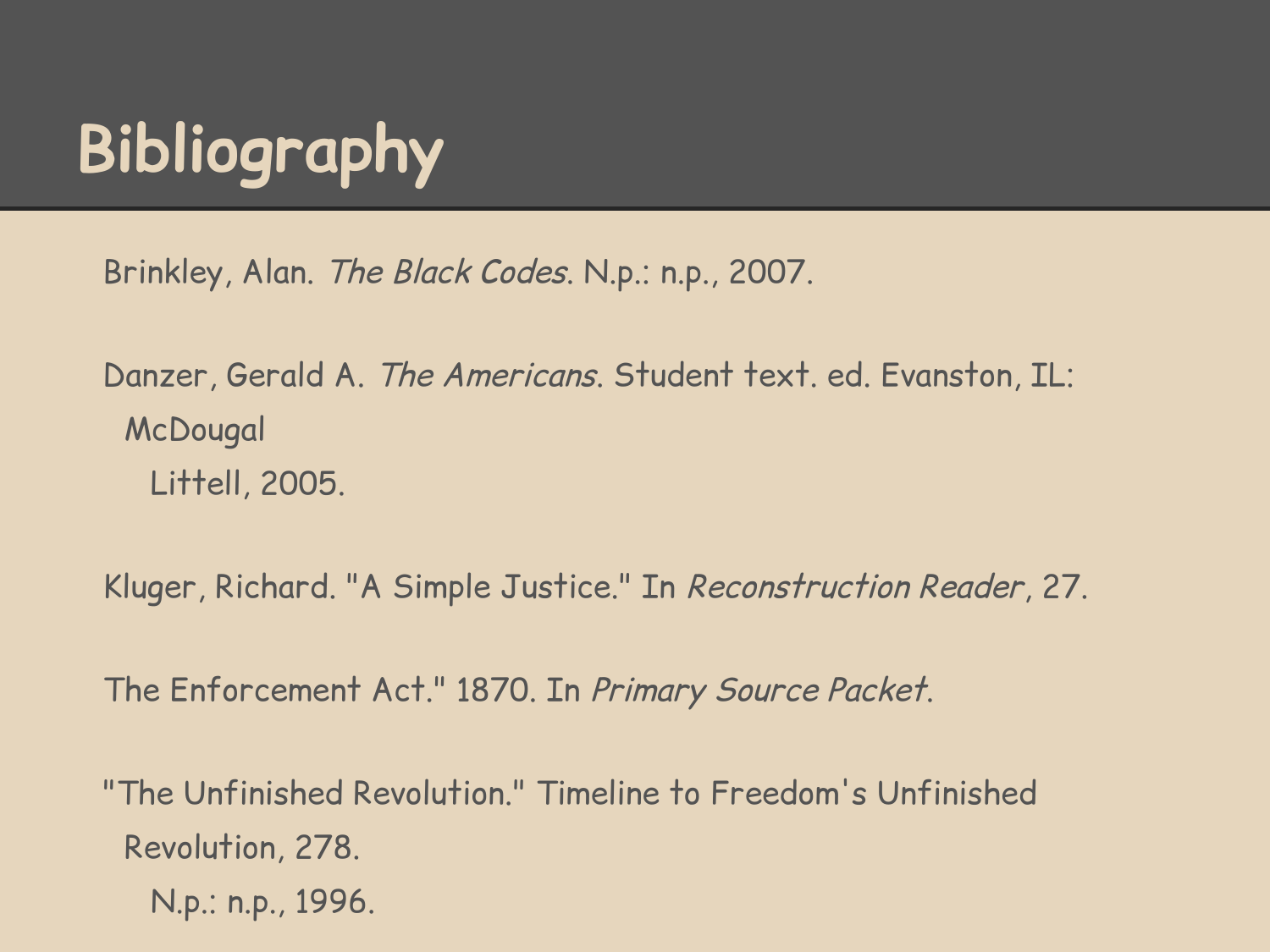

# Bibliography
Brinkley, Alan. The Black Codes. N.p.: n.p., 2007.

Danzer, Gerald A. The Americans. Student text. ed. Evanston, IL: McDougal
     Littell, 2005.

Kluger, Richard. "A Simple Justice." In Reconstruction Reader, 27.

The Enforcement Act." 1870. In Primary Source Packet.

"The Unfinished Revolution." Timeline to Freedom's Unfinished Revolution, 278.
     N.p.: n.p., 1996.